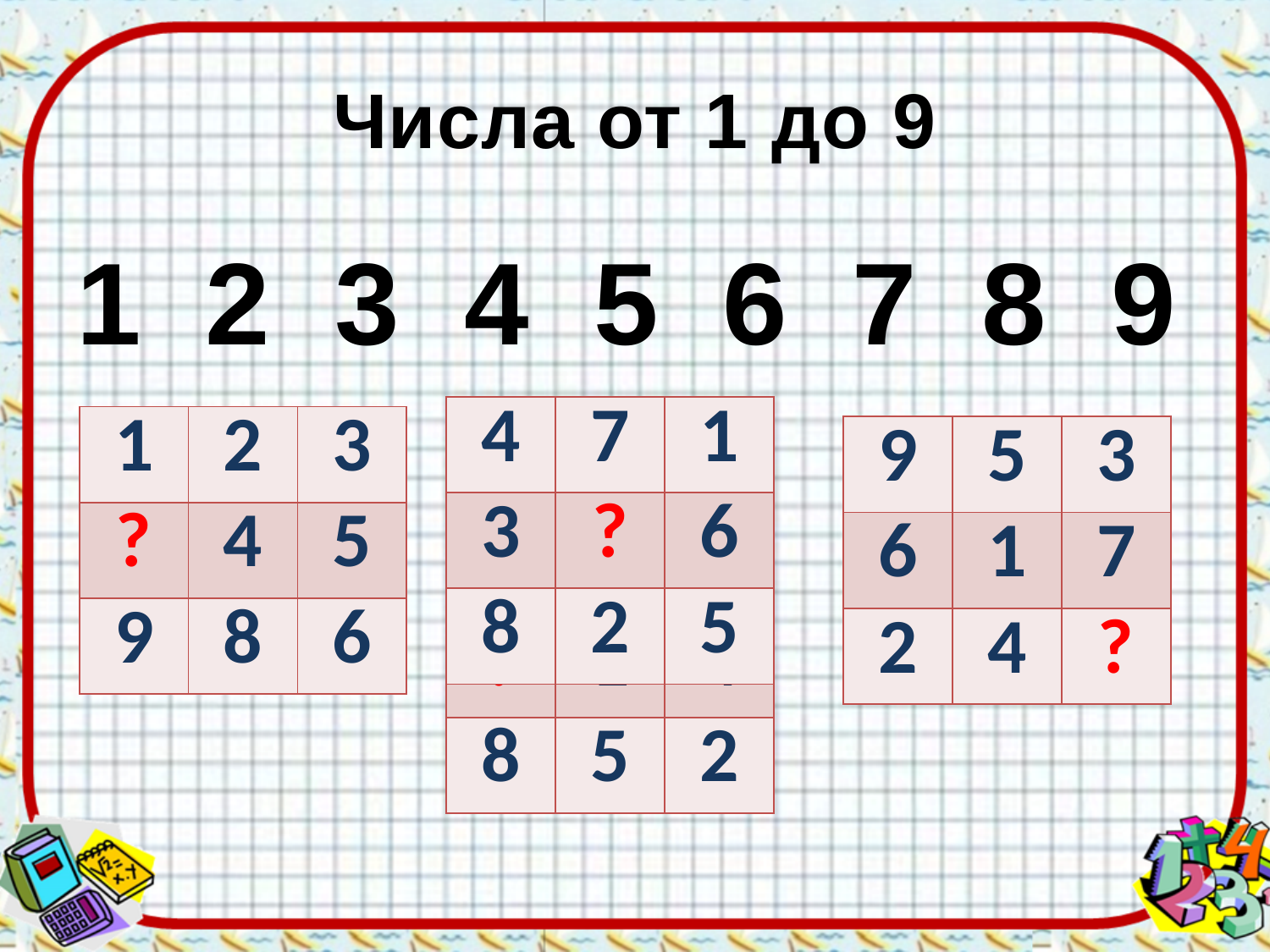

# Числа от 1 до 9
1  2  3  4  5  6  7  8  9
| 4 | 7 | 1 |
| --- | --- | --- |
| 3 | ? | 6 |
| 8 | 2 | 5 |
| 1 | 2 | 3 |
| --- | --- | --- |
| ? | 4 | 5 |
| 9 | 8 | 6 |
| 9 | 5 | 3 |
| --- | --- | --- |
| 6 | 1 | 7 |
| 2 | 4 | ? |
| 3 | 7 | 9 |
| --- | --- | --- |
| ? | 1 | 4 |
| 8 | 5 | 2 |